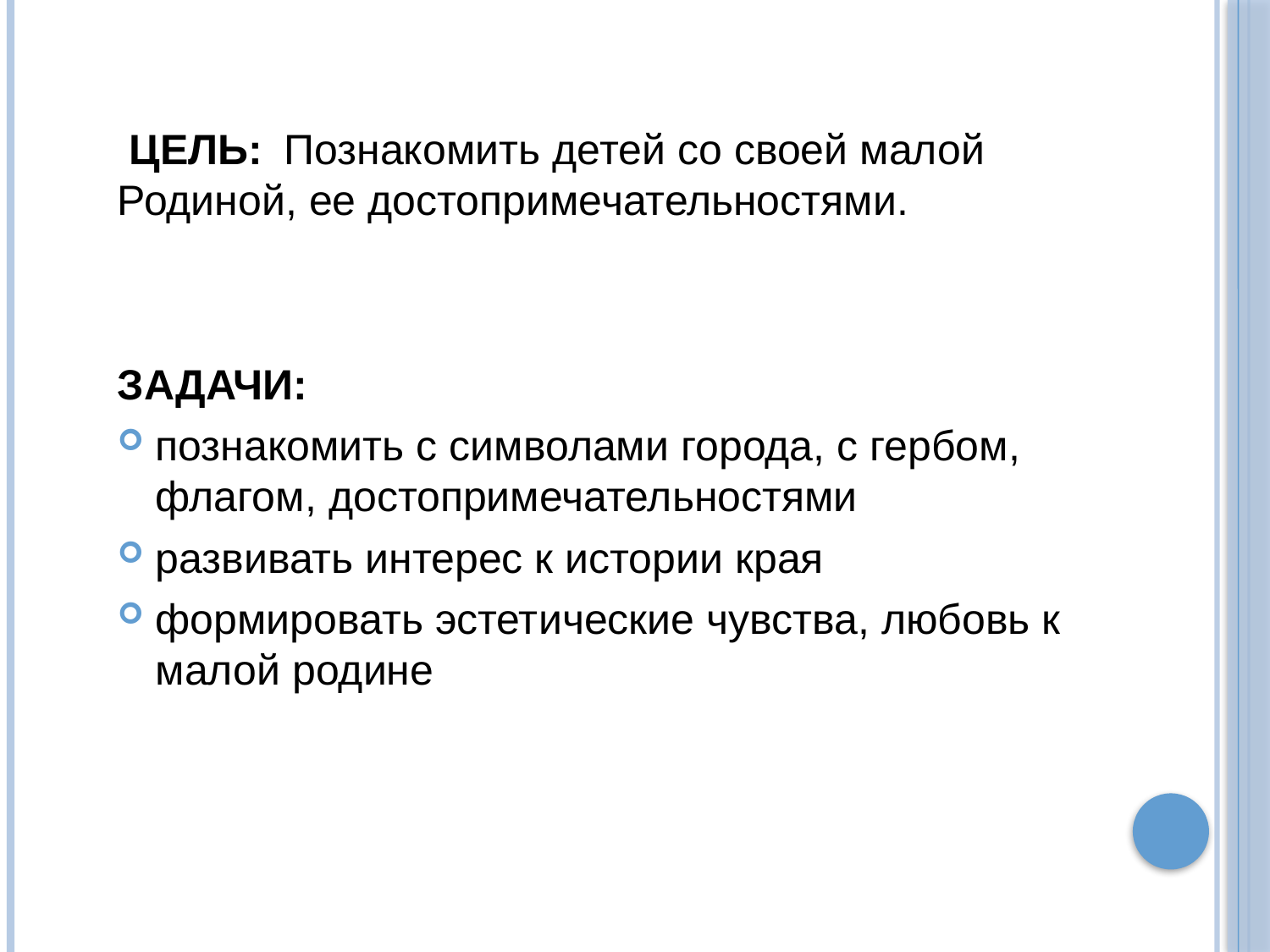

ЦЕЛЬ:  Познакомить детей со своей малой Родиной, ее достопримечательностями.

ЗАДАЧИ:
познакомить с символами города, с гербом,       флагом, достопримечательностями
развивать интерес к истории края
формировать эстетические чувства, любовь к малой родине